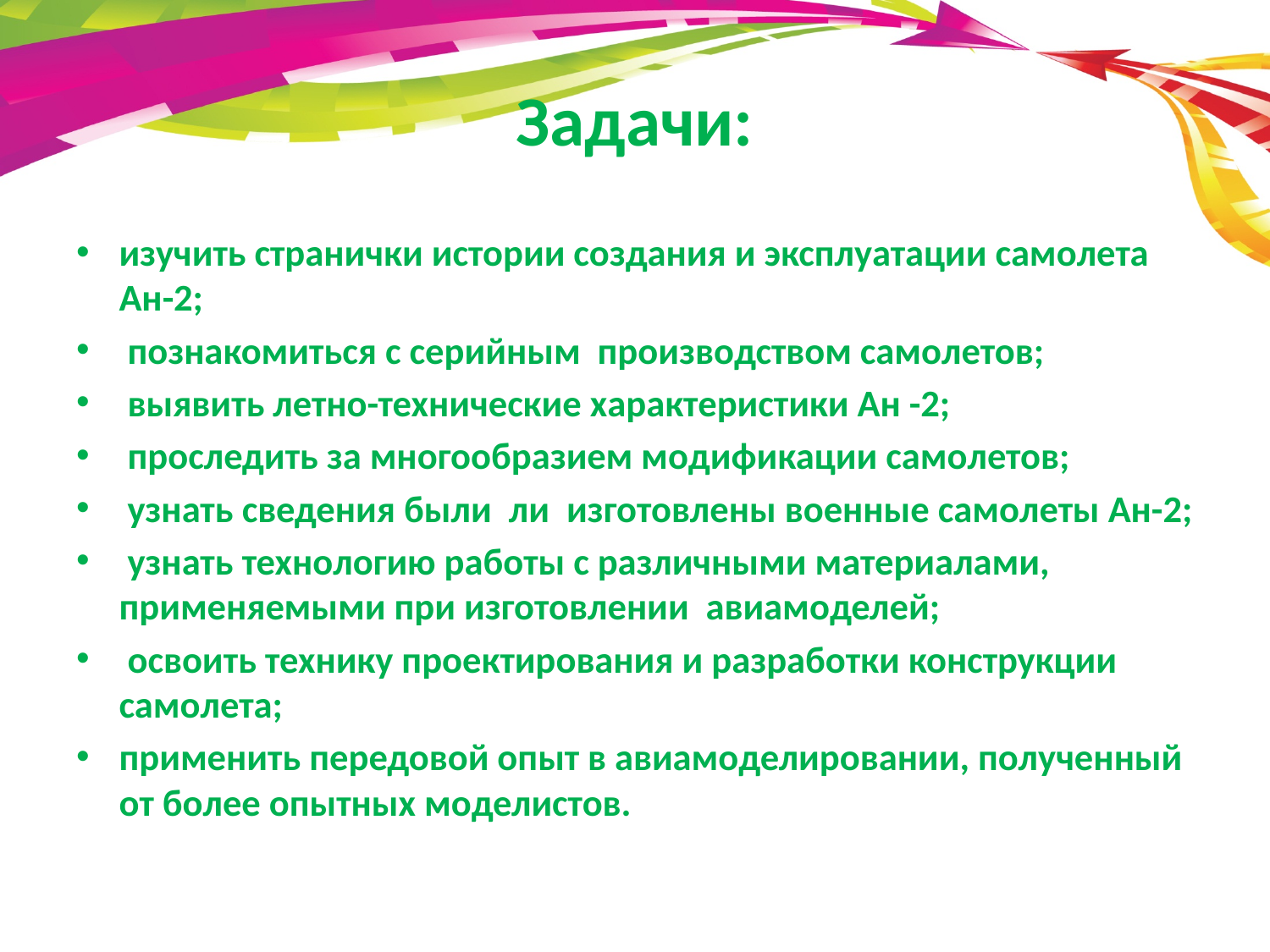

# Задачи:
изучить странички истории создания и эксплуатации самолета Ан-2;
 познакомиться с серийным  производством самолетов;
 выявить летно-технические характеристики Ан -2;
 проследить за многообразием модификации самолетов;
 узнать сведения были  ли  изготовлены военные самолеты Ан-2;
 узнать технологию работы с различными материалами, применяемыми при изготовлении  авиамоделей;
 освоить технику проектирования и разработки конструкции самолета;
применить передовой опыт в авиамоделировании, полученный  от более опытных моделистов.